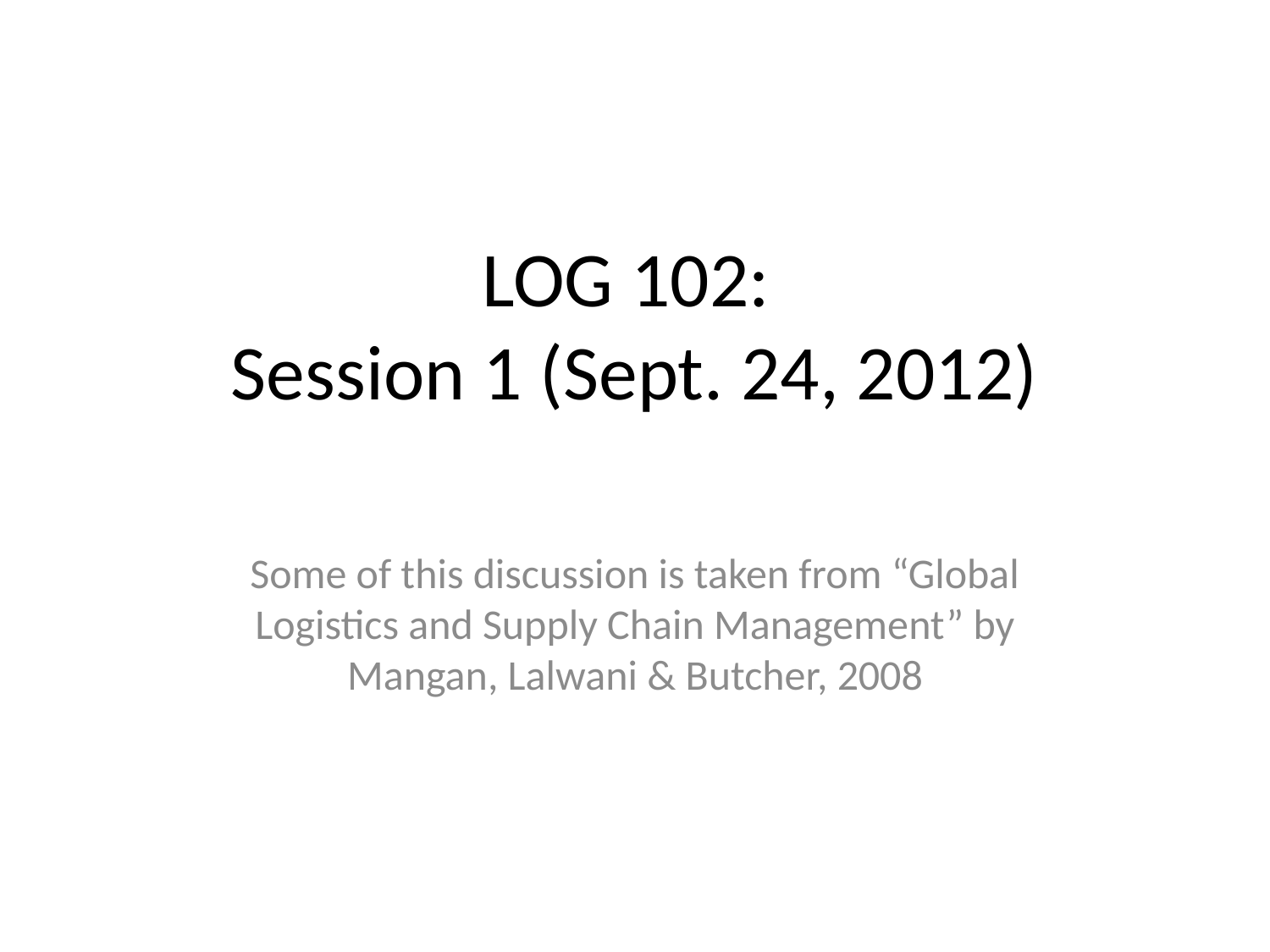

# LOG 102: Session 1 (Sept. 24, 2012)
Some of this discussion is taken from “Global Logistics and Supply Chain Management” by Mangan, Lalwani & Butcher, 2008